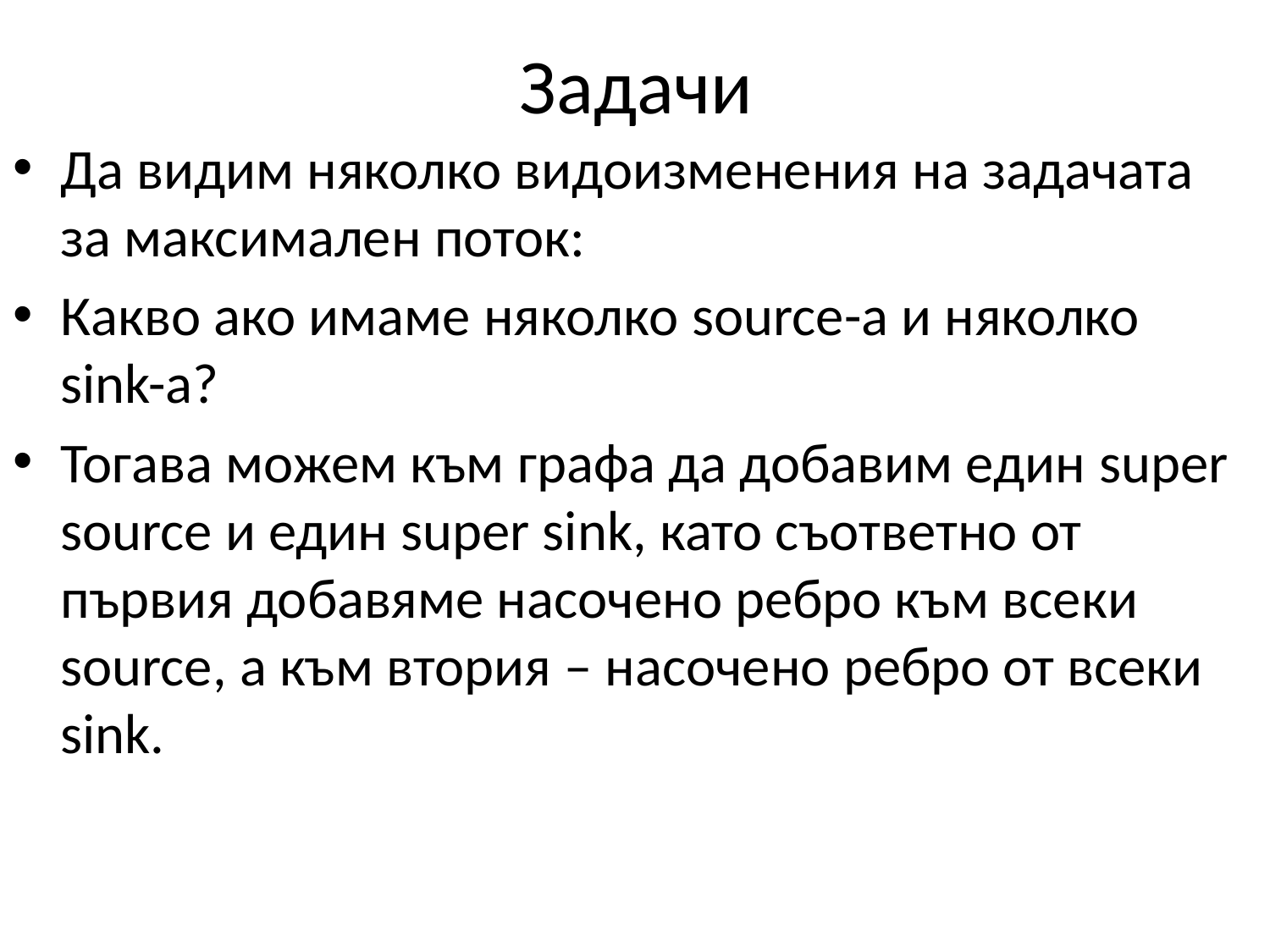

# Задачи
Да видим няколко видоизменения на задачата за максимален поток:
Какво ако имаме няколко source-а и няколко sink-a?
Тогава можем към графа да добавим един super source и един super sink, като съответно от първия добавяме насочено ребро към всеки source, а към втория – насочено ребро от всеки sink.